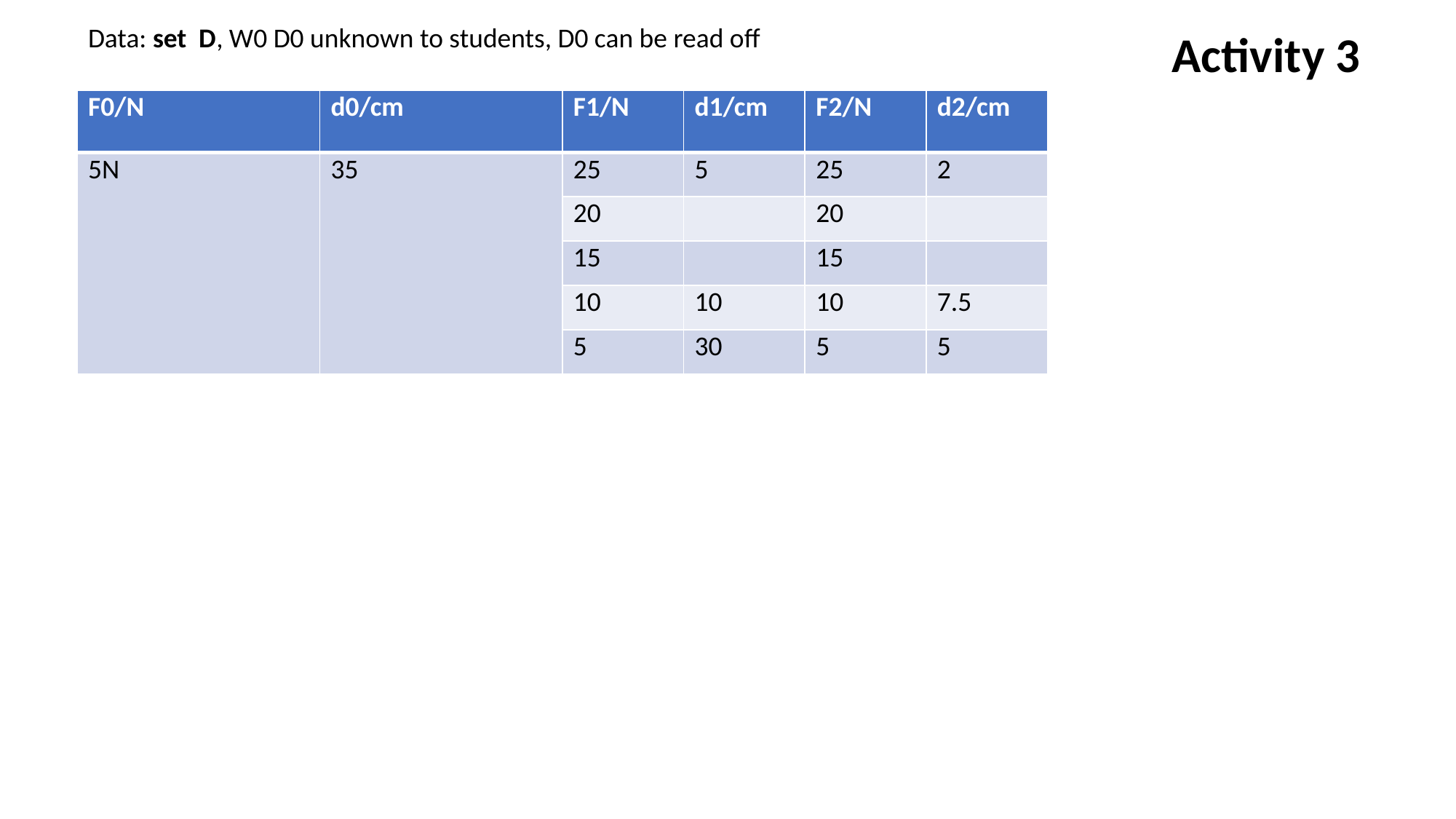

Data: set  D, W0 D0 unknown to students, D0 can be read off
Activity 3
| F0/N | d0/cm | F1/N | d1/cm | F2/N | d2/cm |
| --- | --- | --- | --- | --- | --- |
| 5N | 35 | 25 | 5 | 25 | 2 |
|  |  | 20 |  | 20 |  |
|  |  | 15 |  | 15 |  |
|  |  | 10 | 10 | 10 | 7.5 |
|  |  | 5 | 30 | 5 | 5 |